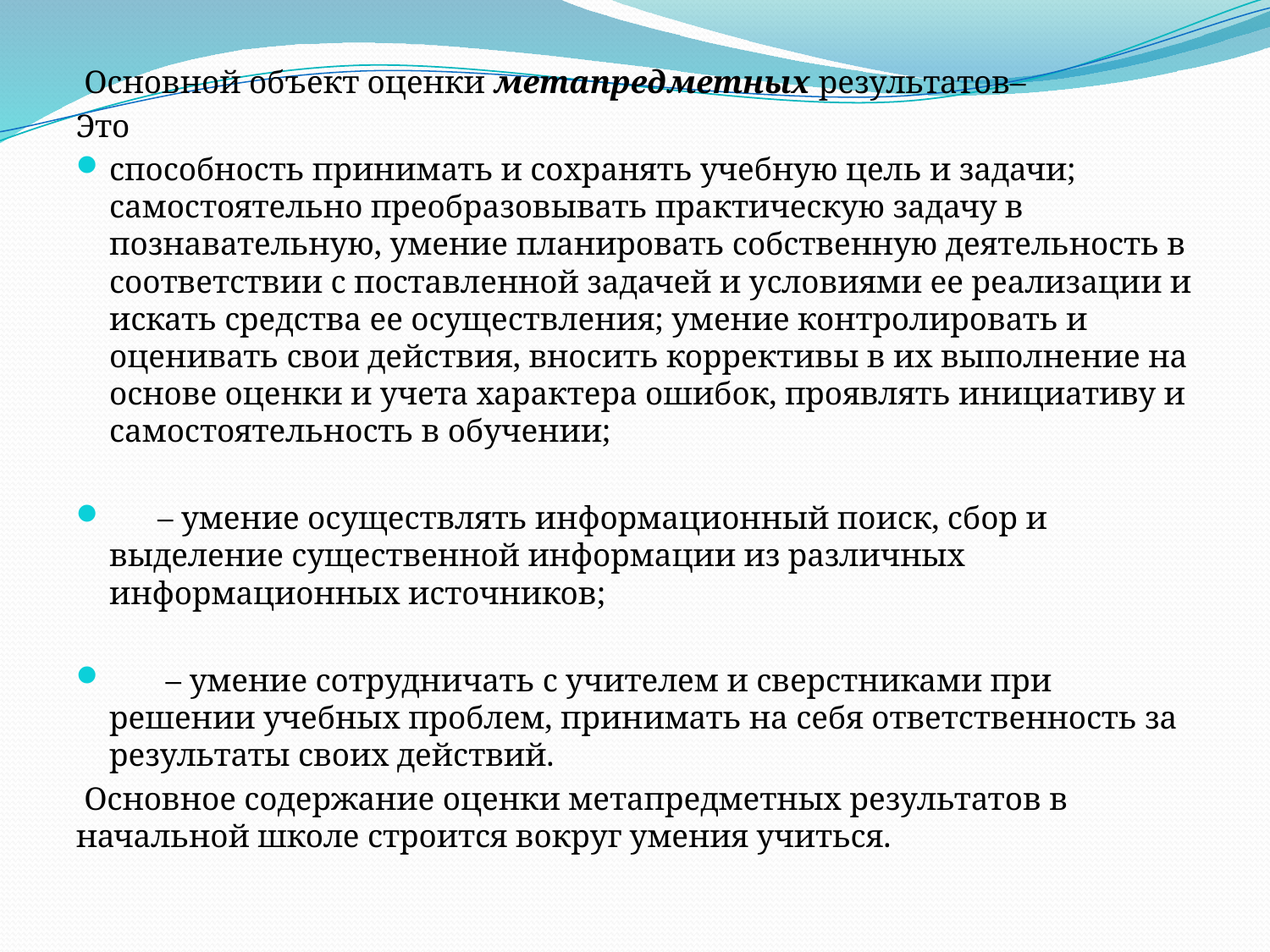

Основной объект оценки метапредметных результатов–
Это
способность принимать и сохранять учебную цель и задачи; самостоятельно преобразовывать практическую задачу в познавательную, умение планировать собственную деятельность в соответствии с поставленной задачей и условиями ее реализации и искать средства ее осуществления; умение контролировать и оценивать свои действия, вносить коррективы в их выполнение на основе оценки и учета характера ошибок, проявлять инициативу и самостоятельность в обучении;

      – умение осуществлять информационный поиск, сбор и выделение существенной информации из различных информационных источников;

       – умение сотрудничать с учителем и сверстниками при решении учебных проблем, принимать на себя ответственность за результаты своих действий.
 Основное содержание оценки метапредметных результатов в начальной школе строится вокруг умения учиться.